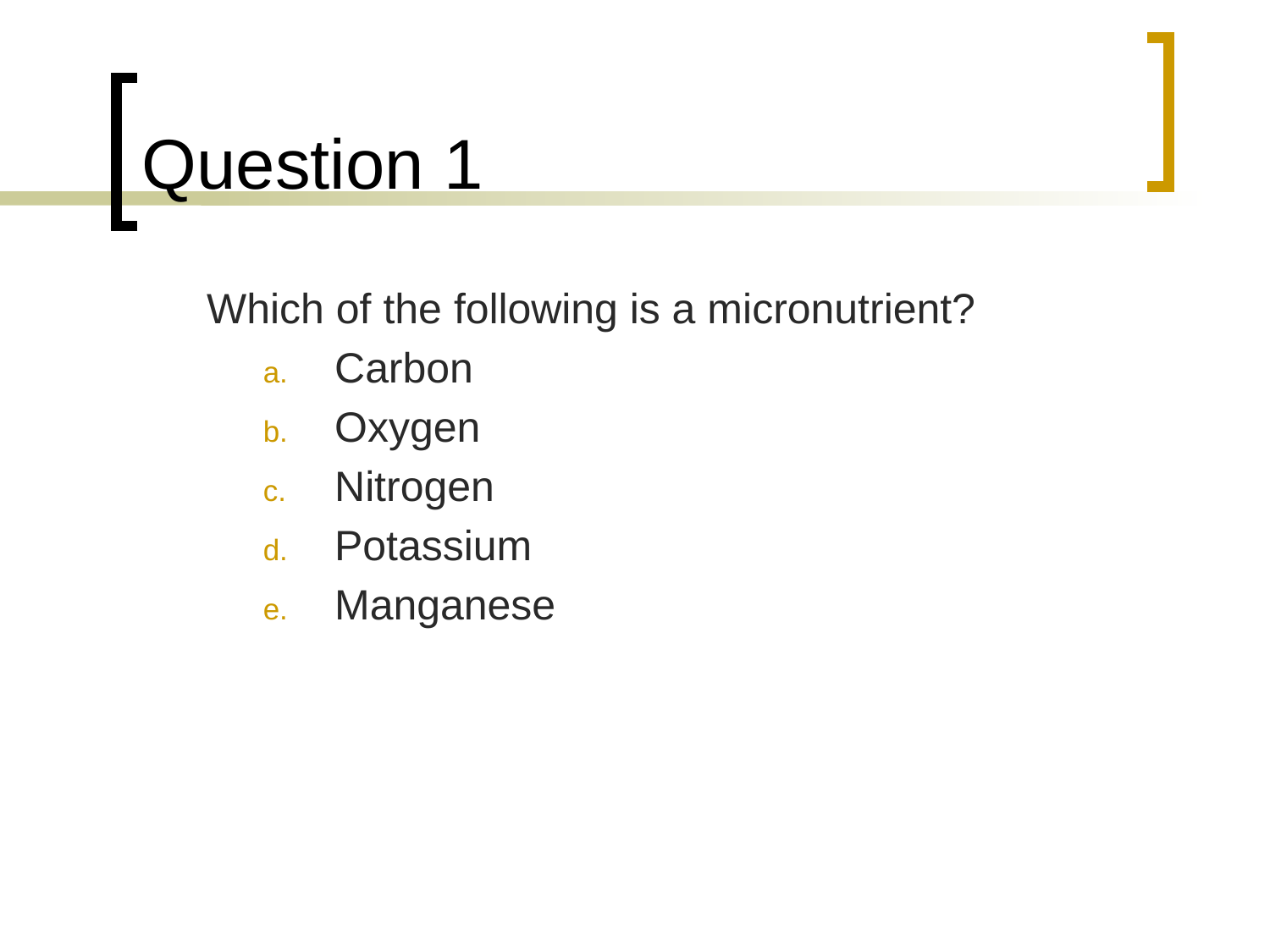

# Question 1
	Which of the following is a micronutrient?
Carbon
Oxygen
Nitrogen
Potassium
Manganese